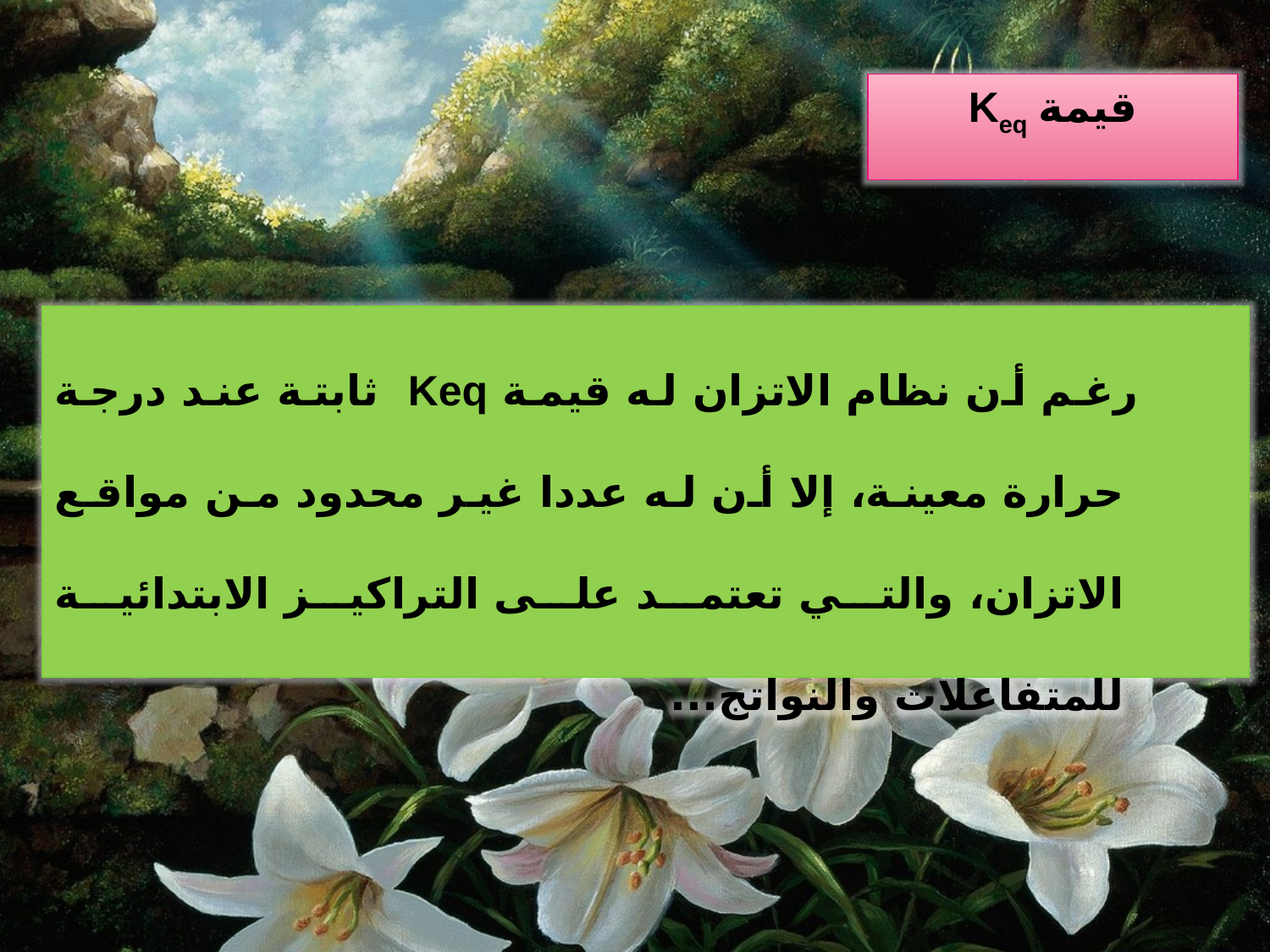

قيمة Keq
      رغم أن نظام الاتزان له قيمة Keq  ثابتة عند درجة حرارة معينة، إلا أن له عددا غير محدود من مواقع الاتزان، والتي تعتمد على التراكيز الابتدائية للمتفاعلات والنواتج...